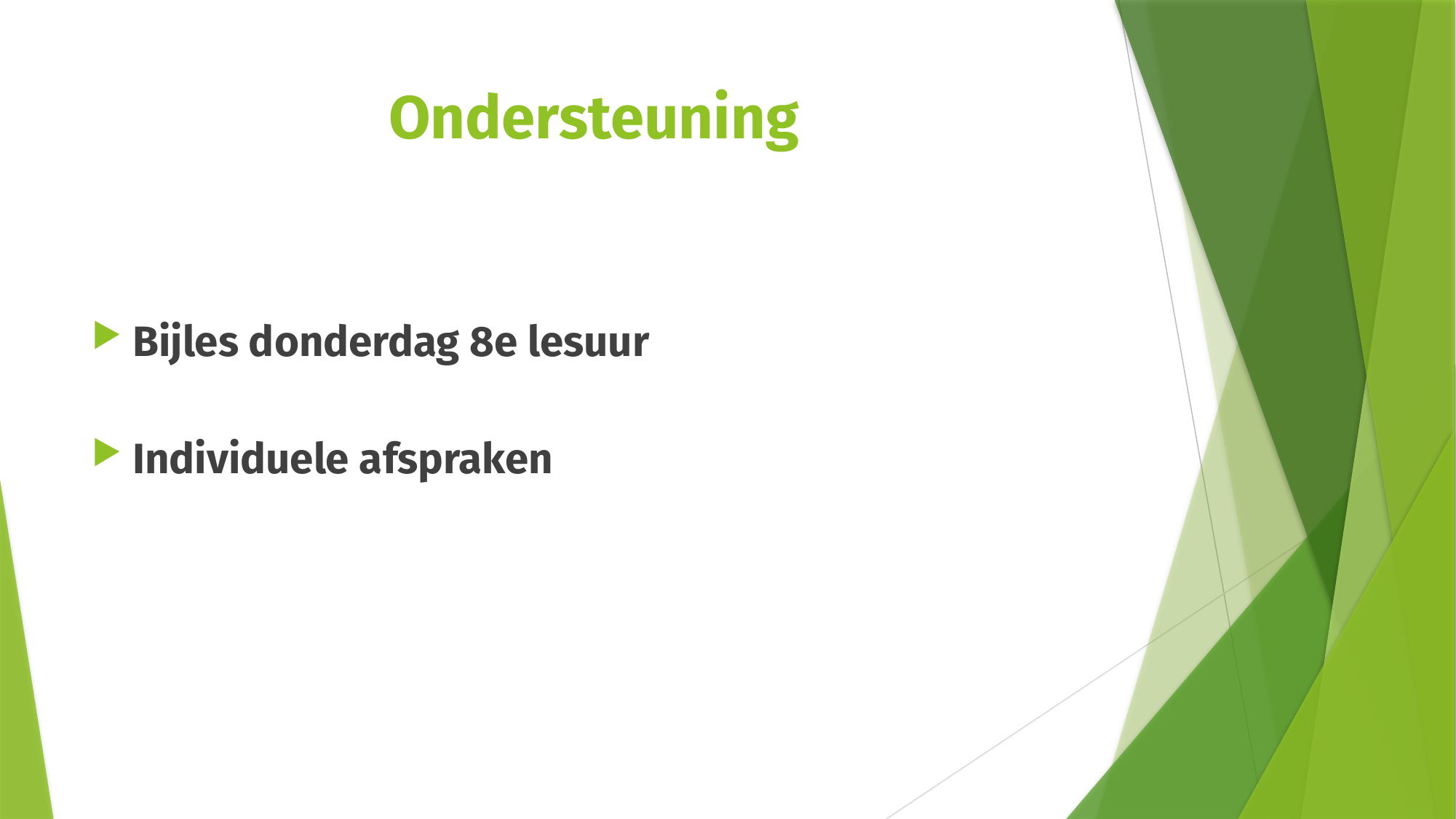

# Ondersteuning
Bijles donderdag 8e lesuur
Individuele afspraken